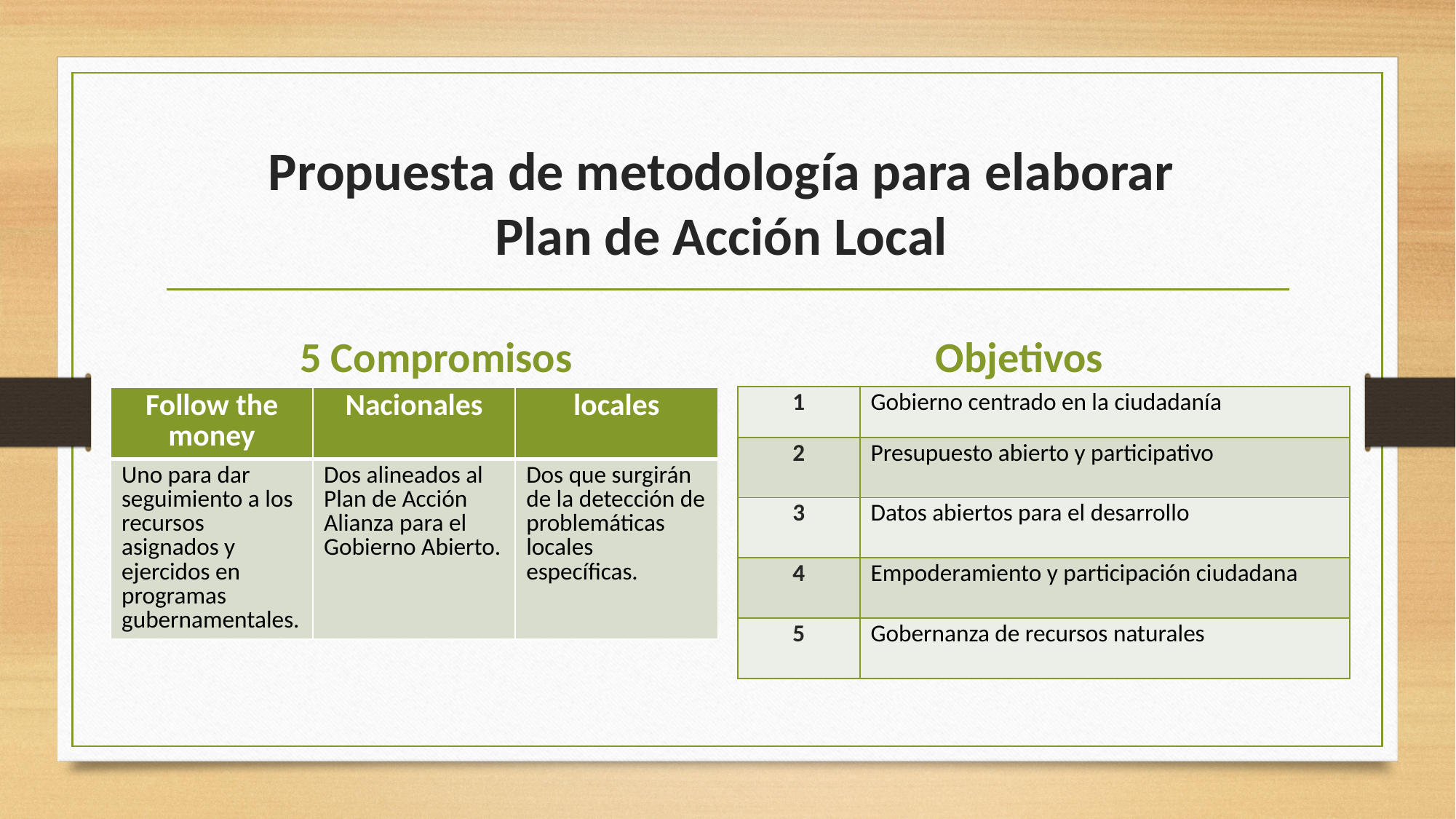

# Propuesta de metodología para elaborar Plan de Acción Local
5 Compromisos
Objetivos
| 1 | Gobierno centrado en la ciudadanía |
| --- | --- |
| 2 | Presupuesto abierto y participativo |
| 3 | Datos abiertos para el desarrollo |
| 4 | Empoderamiento y participación ciudadana |
| 5 | Gobernanza de recursos naturales |
| Follow the money | Nacionales | locales |
| --- | --- | --- |
| Uno para dar seguimiento a los recursos asignados y ejercidos en programas gubernamentales. | Dos alineados al Plan de Acción Alianza para el Gobierno Abierto. | Dos que surgirán de la detección de problemáticas locales específicas. |